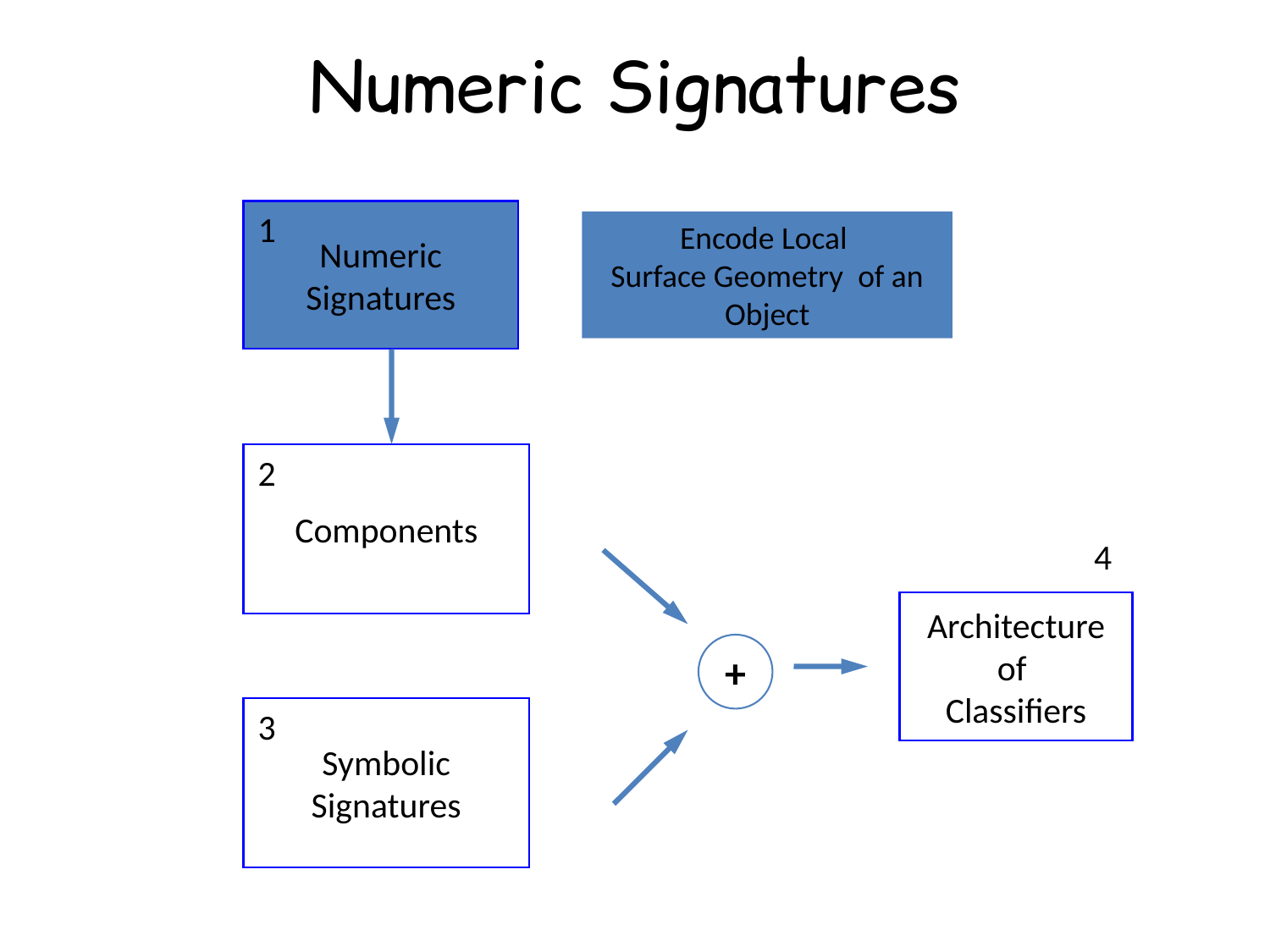

# Numeric Signatures
Numeric
Signatures
1
Encode Local
Surface Geometry  of an Object

Components
2
4

+

Architecture
of
Classifiers
Symbolic
Signatures
3